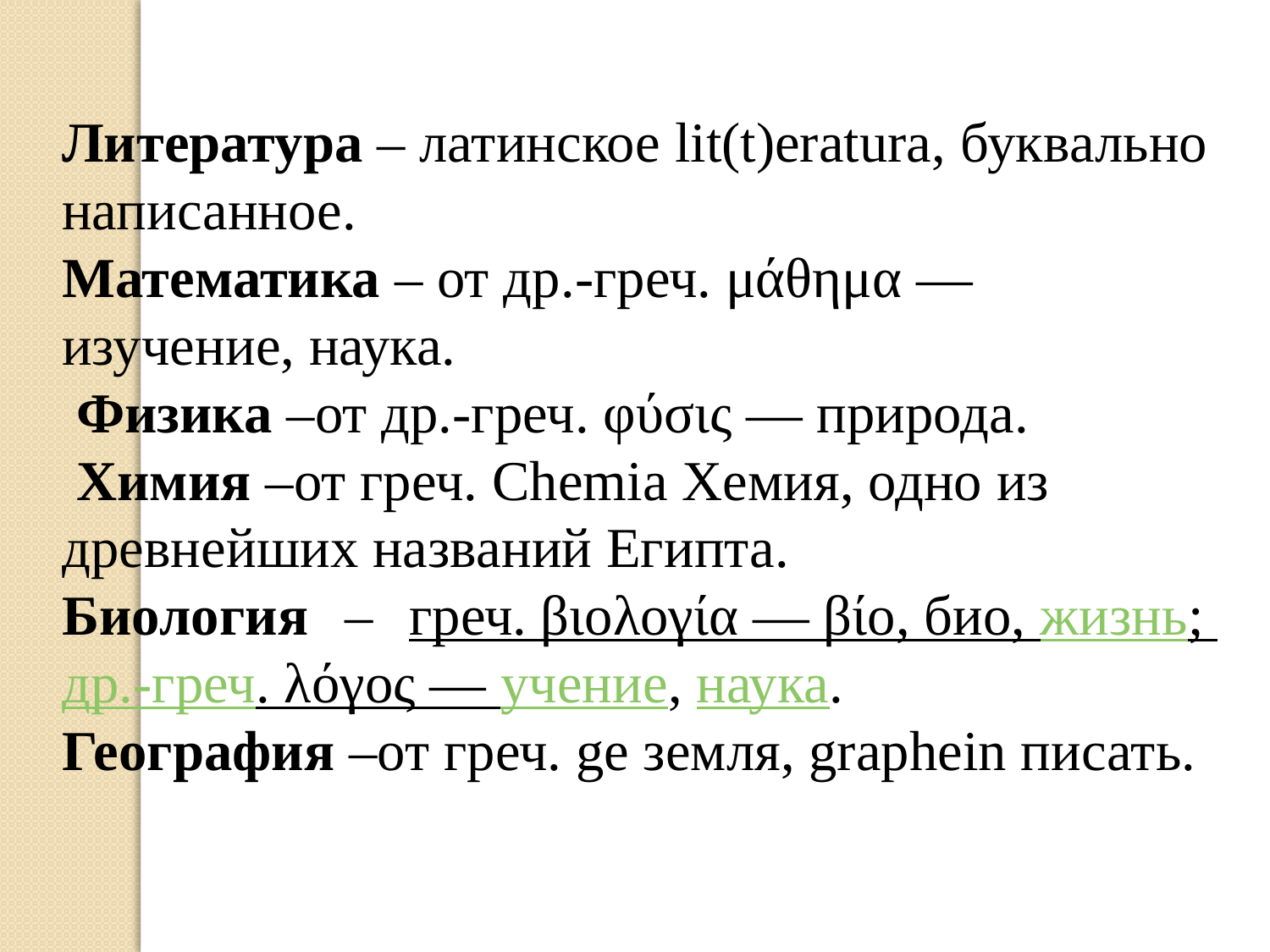

Литература – латинское lit(t)eratura, буквально написанное.
Математика – от др.-греч. μάθημα — изучение, наука.
 Физика –от др.-греч. φύσις — природа.
 Химия –от греч. Chemia Хемия, одно из древнейших названий Египта.
Биология – греч. βιολογία — βίο, био, жизнь; др.-греч. λόγος — учение, наука.
География –от греч. ge земля, graphein писать.